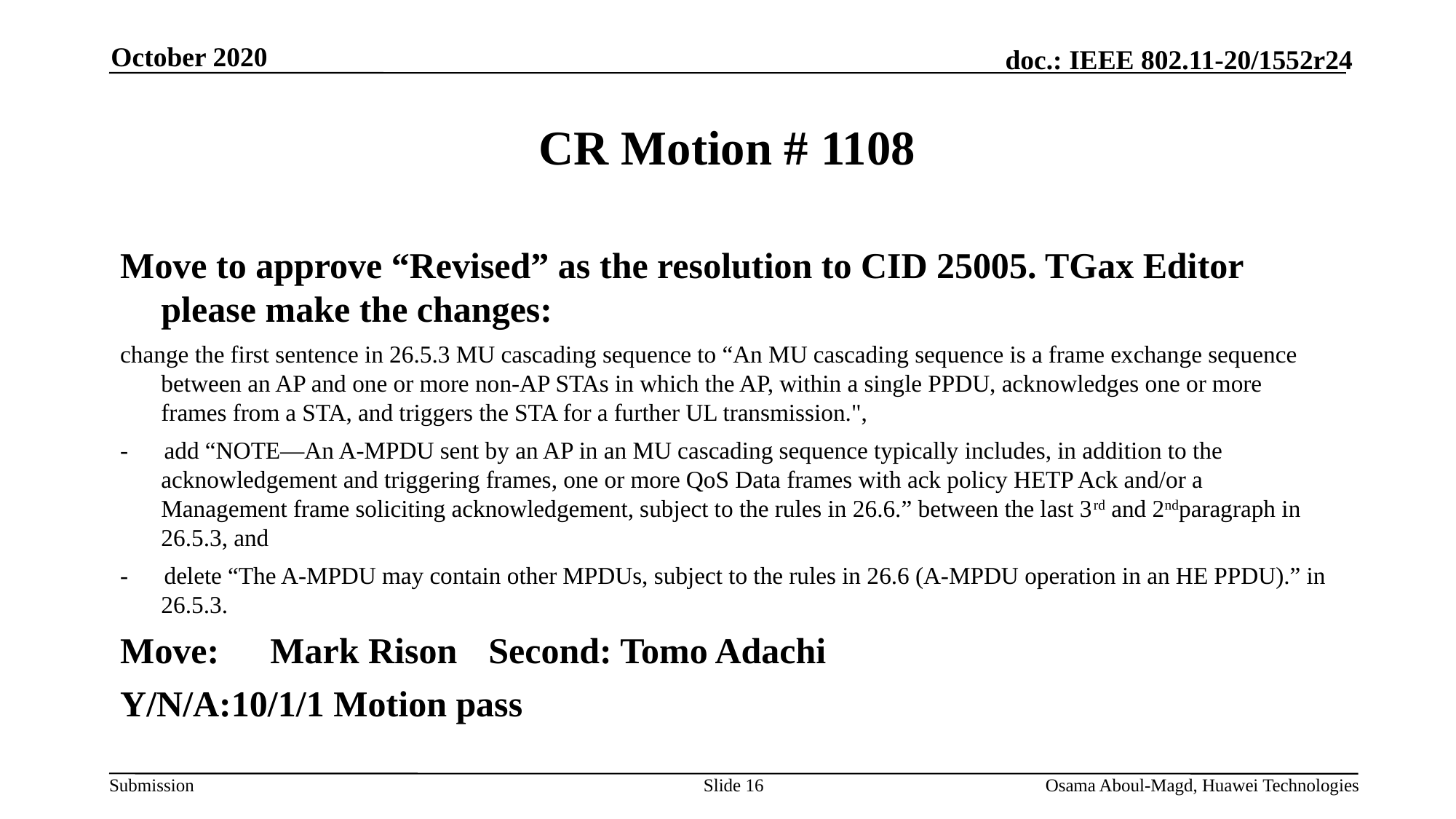

October 2020
# CR Motion # 1108
Move to approve “Revised” as the resolution to CID 25005. TGax Editor please make the changes:
change the first sentence in 26.5.3 MU cascading sequence to “An MU cascading sequence is a frame exchange sequence between an AP and one or more non-AP STAs in which the AP, within a single PPDU, acknowledges one or more frames from a STA, and triggers the STA for a further UL transmission.",
-      add “NOTE—An A-MPDU sent by an AP in an MU cascading sequence typically includes, in addition to the acknowledgement and triggering frames, one or more QoS Data frames with ack policy HETP Ack and/or a Management frame soliciting acknowledgement, subject to the rules in 26.6.” between the last 3rd and 2ndparagraph in 26.5.3, and
-      delete “The A-MPDU may contain other MPDUs, subject to the rules in 26.6 (A-MPDU operation in an HE PPDU).” in 26.5.3.
Move: 	Mark Rison	Second: Tomo Adachi
Y/N/A:10/1/1 Motion pass

Slide 16
Osama Aboul-Magd, Huawei Technologies